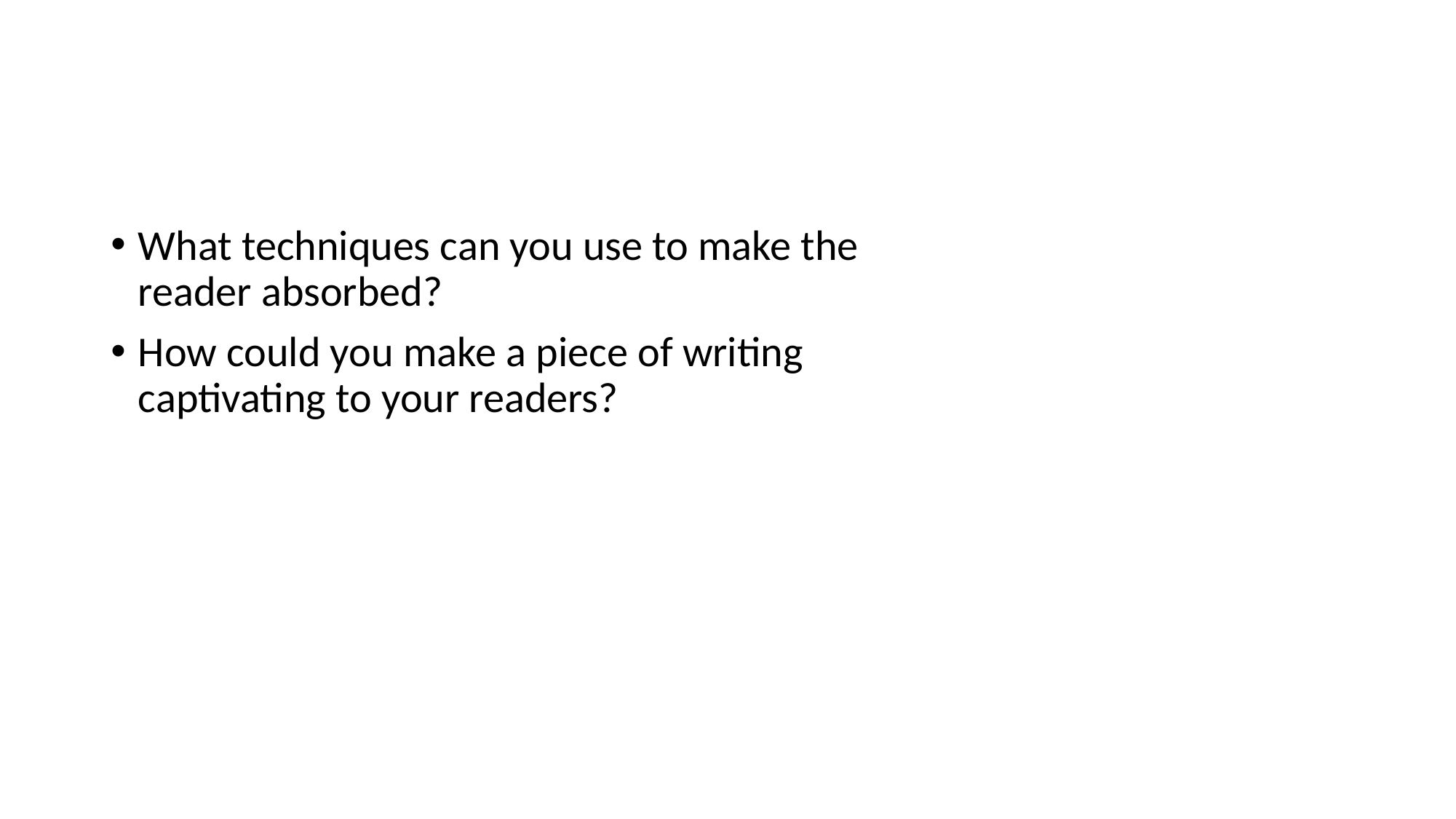

#
What techniques can you use to make the reader absorbed?
How could you make a piece of writing captivating to your readers?